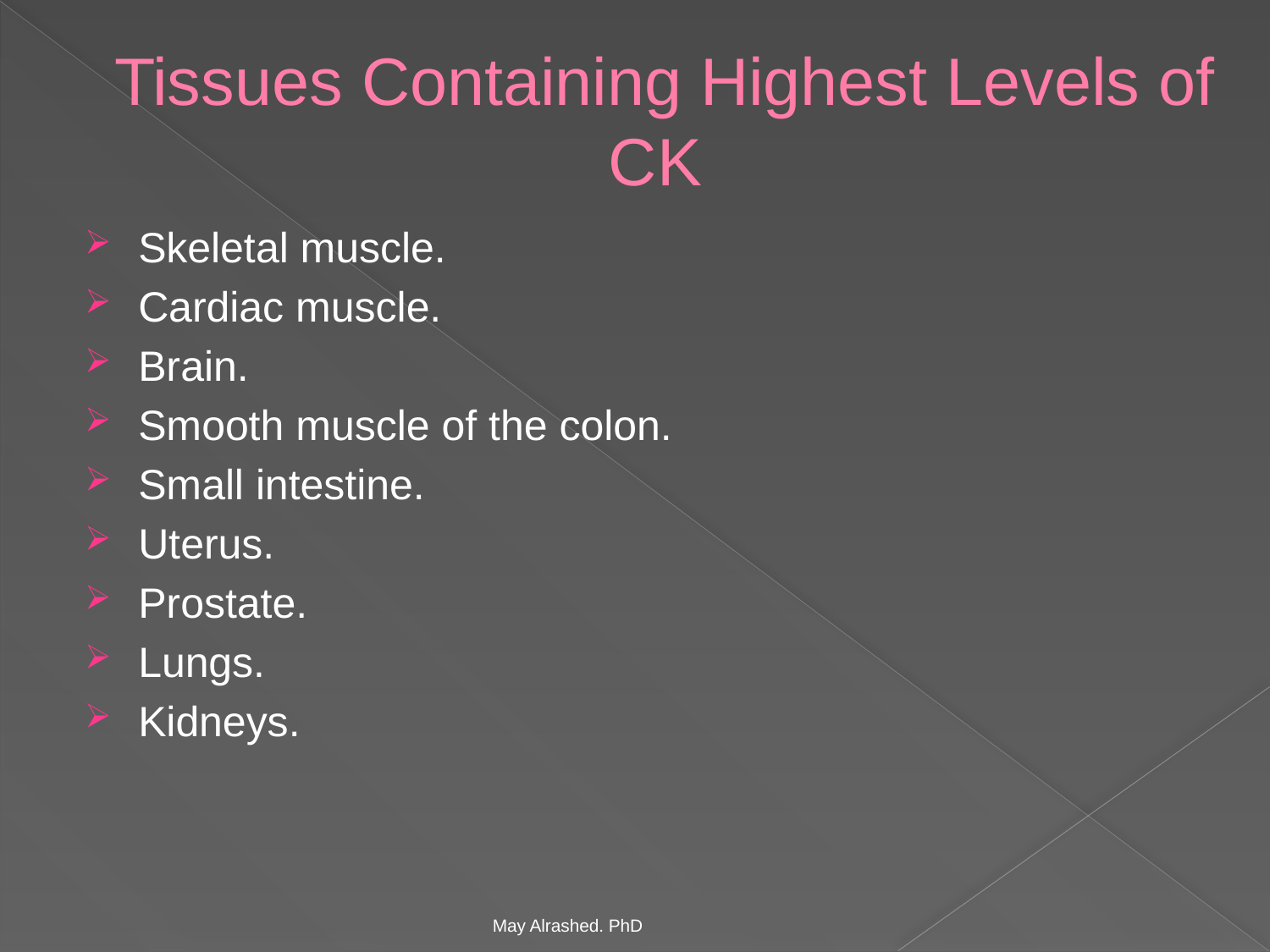

# Tissues Containing Highest Levels of CK
Skeletal muscle.
Cardiac muscle.
Brain.
Smooth muscle of the colon.
Small intestine.
Uterus.
Prostate.
Lungs.
Kidneys.
May Alrashed. PhD